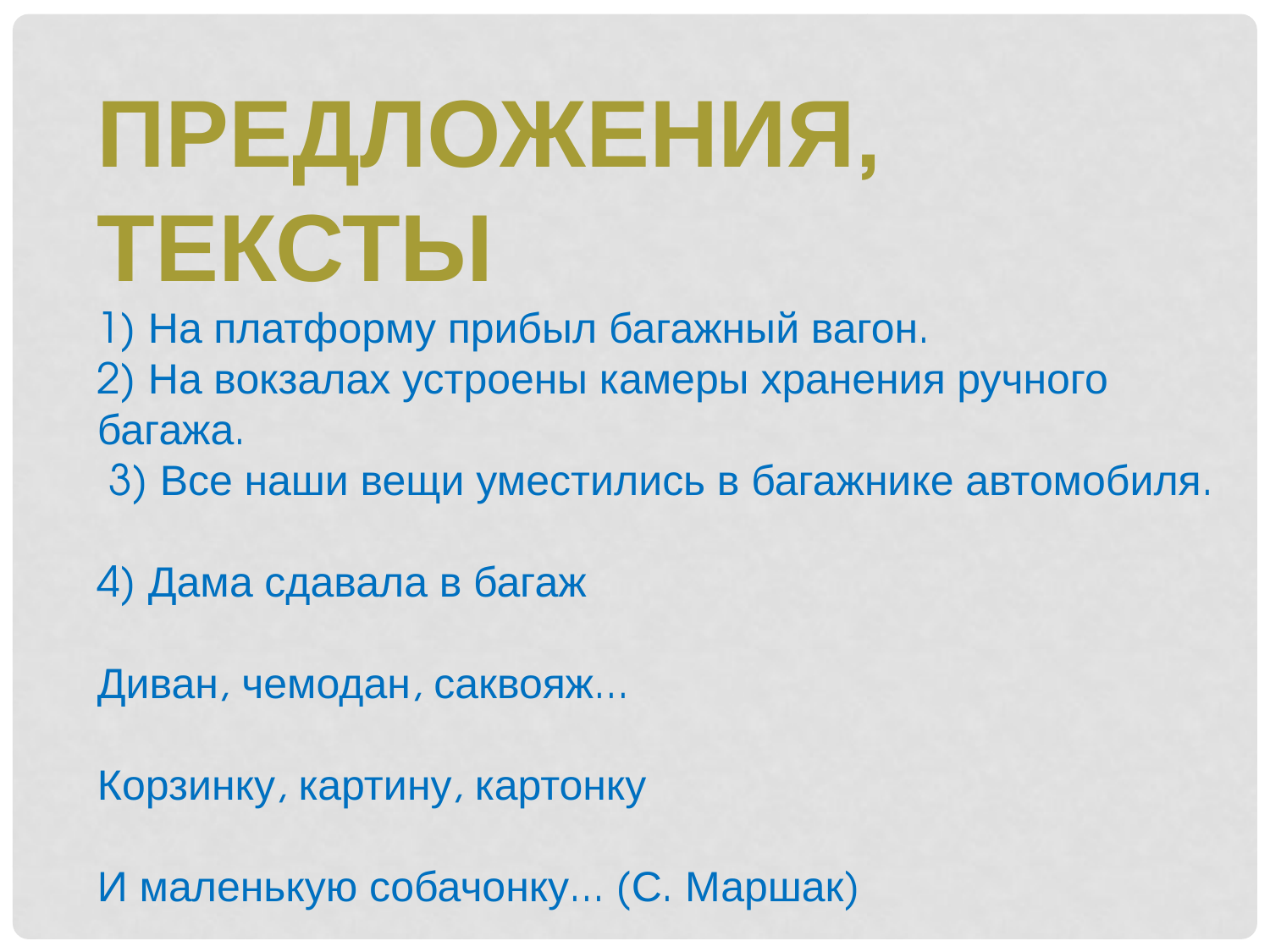

Предложения, тексты
1) На платформу прибыл багажный вагон.
2) На вокзалах устроены камеры хранения ручного багажа.
 3) Все наши вещи уместились в багажнике автомобиля.

4) Дама сдавала в багаж

Диван, чемодан, саквояж...

Корзинку, картину, картонку

И маленькую собачонку... (С. Маршак)